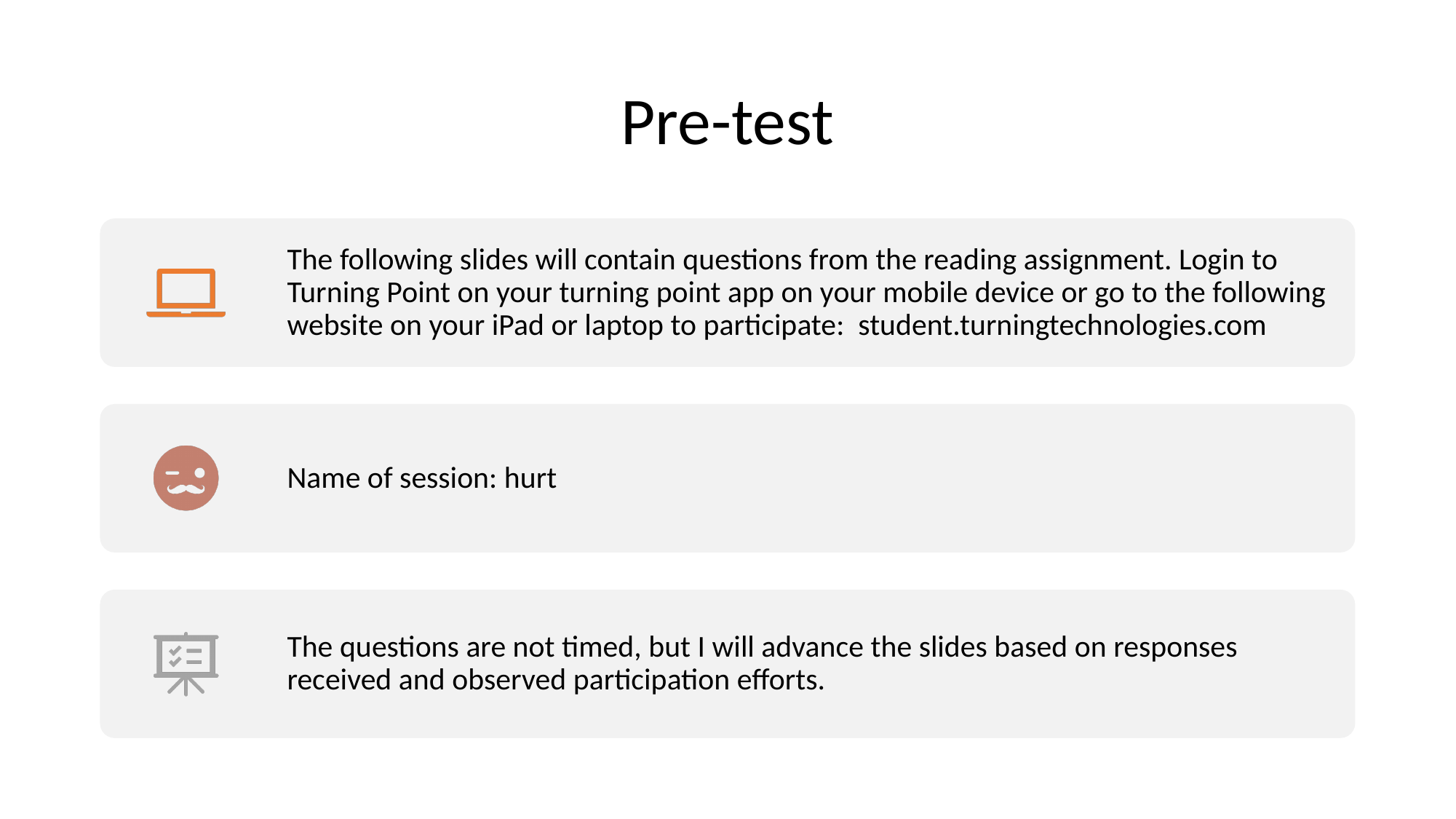

# Pre-test
The following slides will contain questions from the reading assignment. Login to Turning Point on your turning point app on your mobile device or go to the following website on your iPad or laptop to participate:  student.turningtechnologies.com
Name of session: hurt
The questions are not timed, but I will advance the slides based on responses received and observed participation efforts.